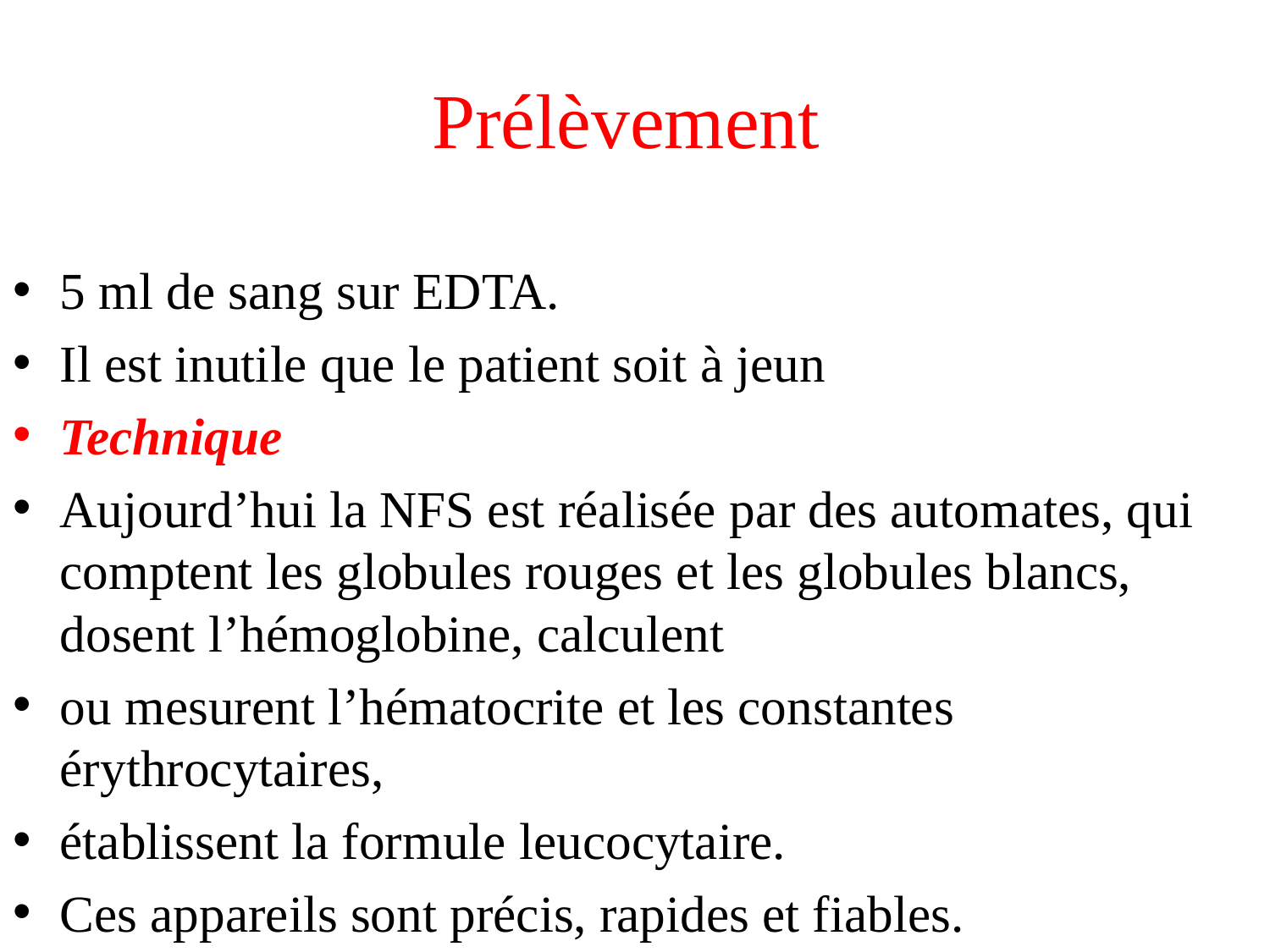

# Prélèvement

5 ml de sang sur EDTA.
Il est inutile que le patient soit à jeun
Technique
Aujourd’hui la NFS est réalisée par des automates, qui comptent les globules rouges et les globules blancs, dosent l’hémoglobine, calculent
ou mesurent l’hématocrite et les constantes érythrocytaires,
établissent la formule leucocytaire.
Ces appareils sont précis, rapides et fiables.